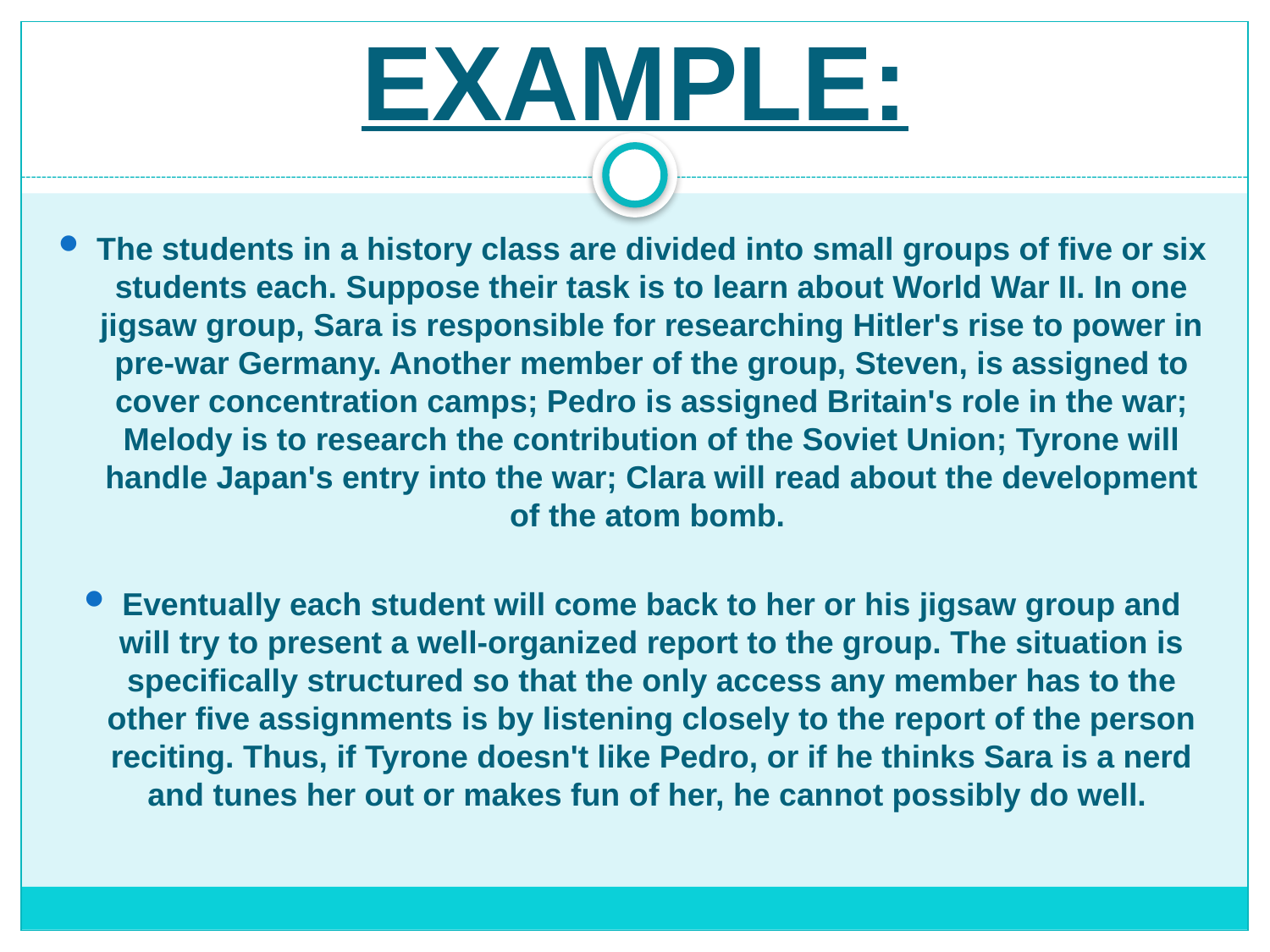

# EXAMPLE:
The students in a history class are divided into small groups of five or six students each. Suppose their task is to learn about World War II. In one jigsaw group, Sara is responsible for researching Hitler's rise to power in pre-war Germany. Another member of the group, Steven, is assigned to cover concentration camps; Pedro is assigned Britain's role in the war; Melody is to research the contribution of the Soviet Union; Tyrone will handle Japan's entry into the war; Clara will read about the development of the atom bomb.

Eventually each student will come back to her or his jigsaw group and will try to present a well-organized report to the group. The situation is specifically structured so that the only access any member has to the other five assignments is by listening closely to the report of the person reciting. Thus, if Tyrone doesn't like Pedro, or if he thinks Sara is a nerd and tunes her out or makes fun of her, he cannot possibly do well.